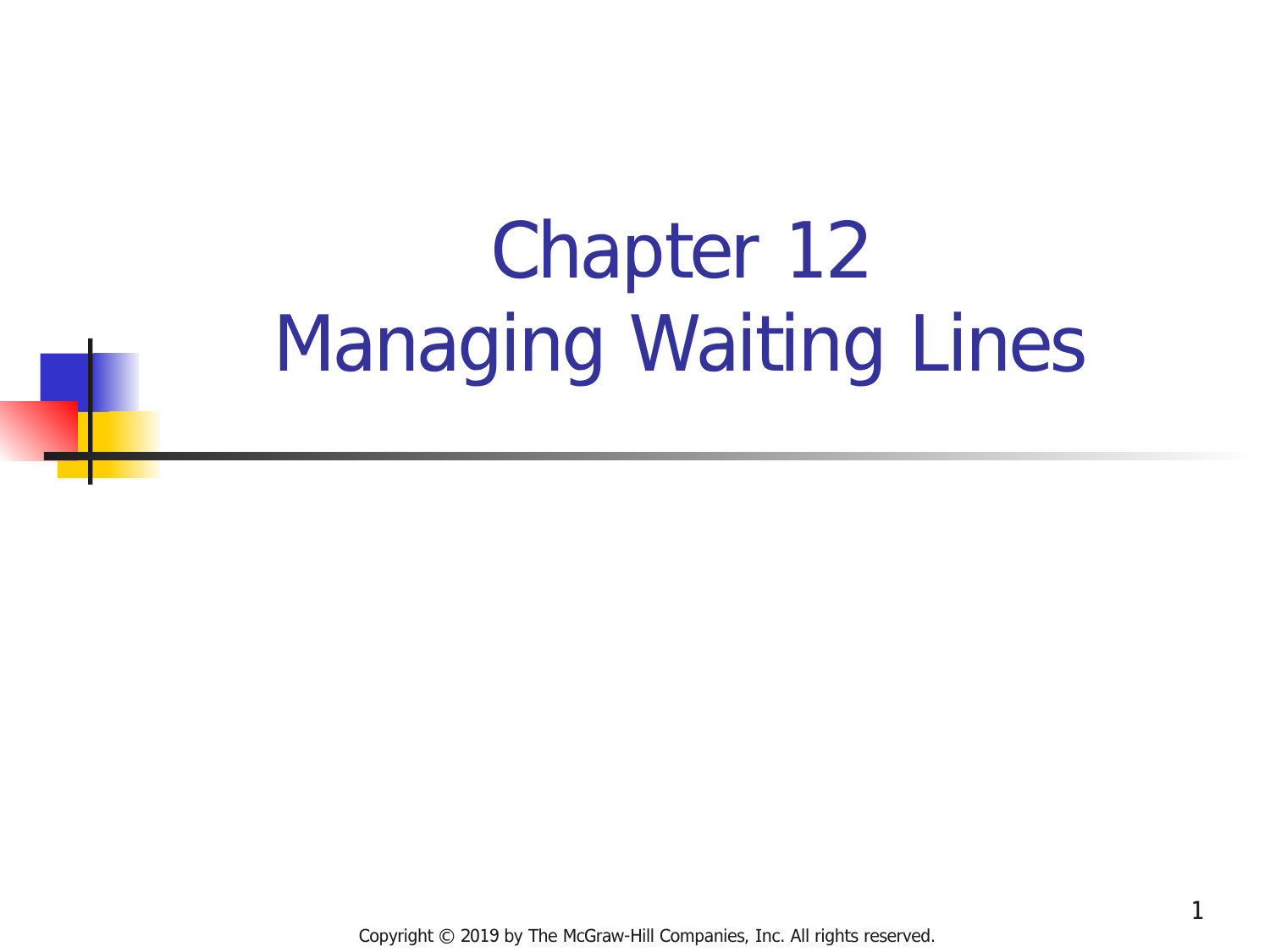

# Chapter 12 Managing Waiting Lines
1
Copyright © 2019 by The McGraw-Hill Companies, Inc. All rights reserved.